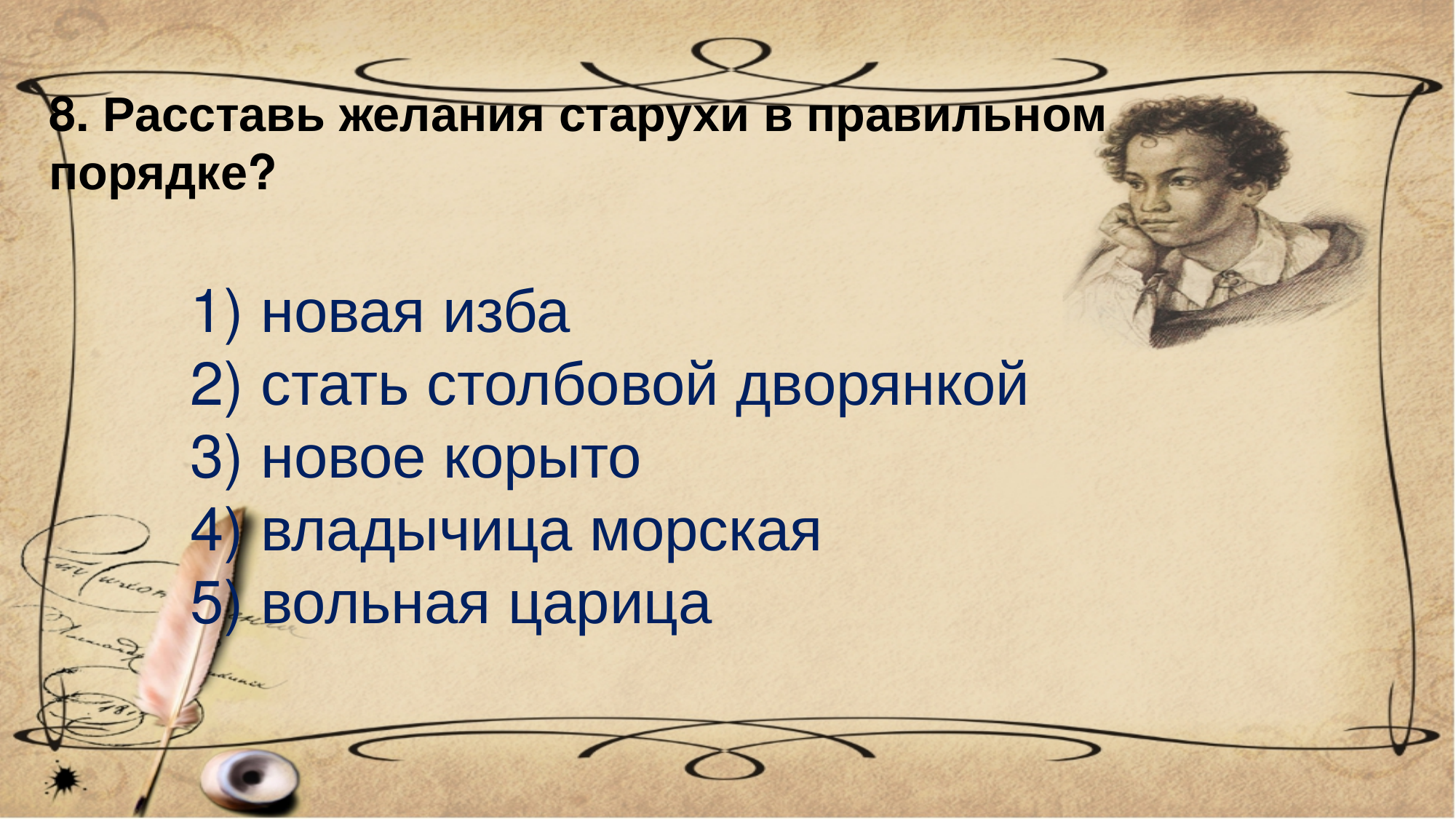

8. Расставь желания старухи в правильном порядке?
1) новая изба
2) стать столбовой дворянкой
3) новое корыто
4) владычица морская
5) вольная царица